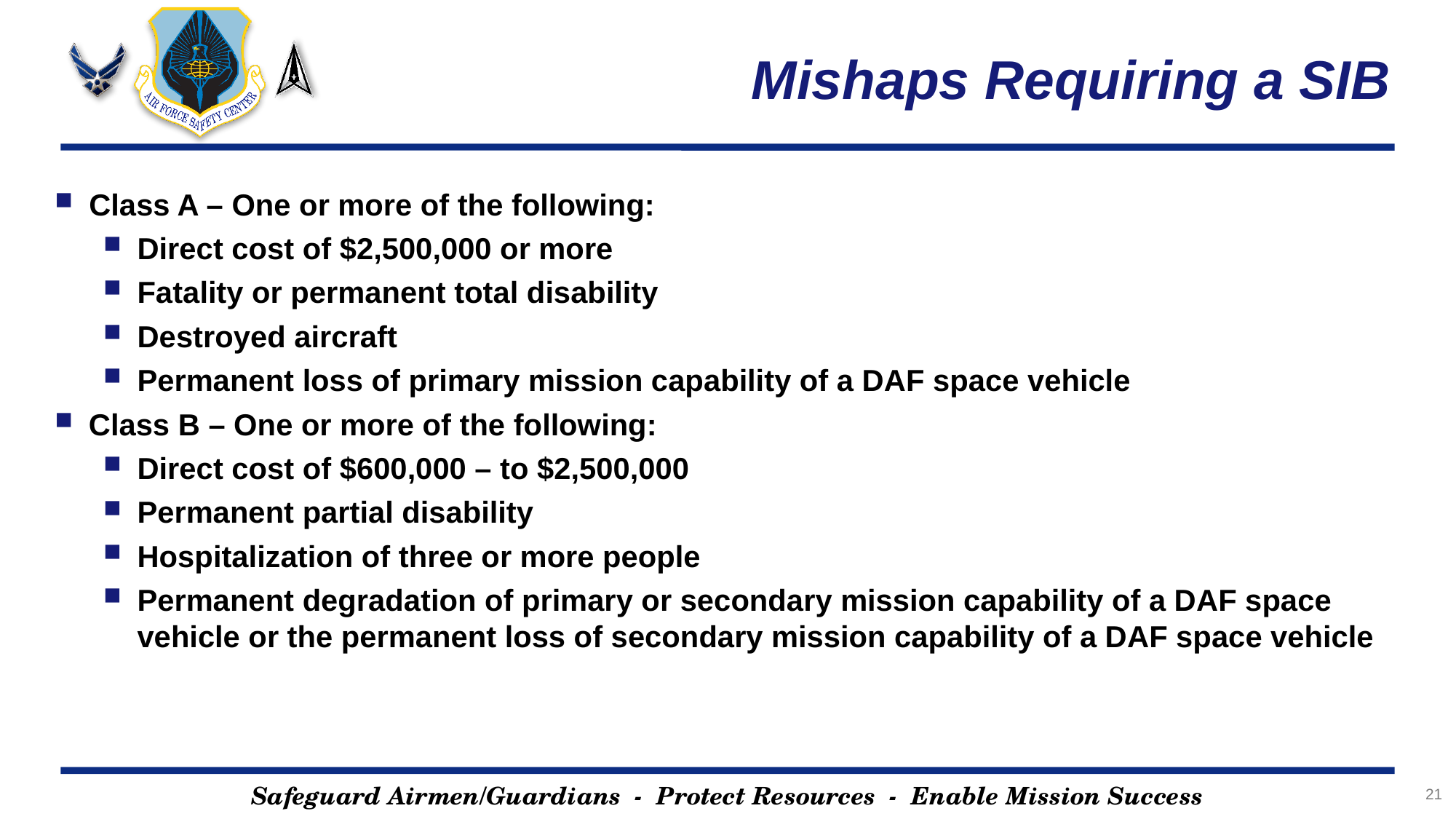

# Mishaps Requiring a SIB
Class A – One or more of the following:
Direct cost of $2,500,000 or more
Fatality or permanent total disability
Destroyed aircraft
Permanent loss of primary mission capability of a DAF space vehicle
Class B – One or more of the following:
Direct cost of $600,000 – to $2,500,000
Permanent partial disability
Hospitalization of three or more people
Permanent degradation of primary or secondary mission capability of a DAF space vehicle or the permanent loss of secondary mission capability of a DAF space vehicle

21